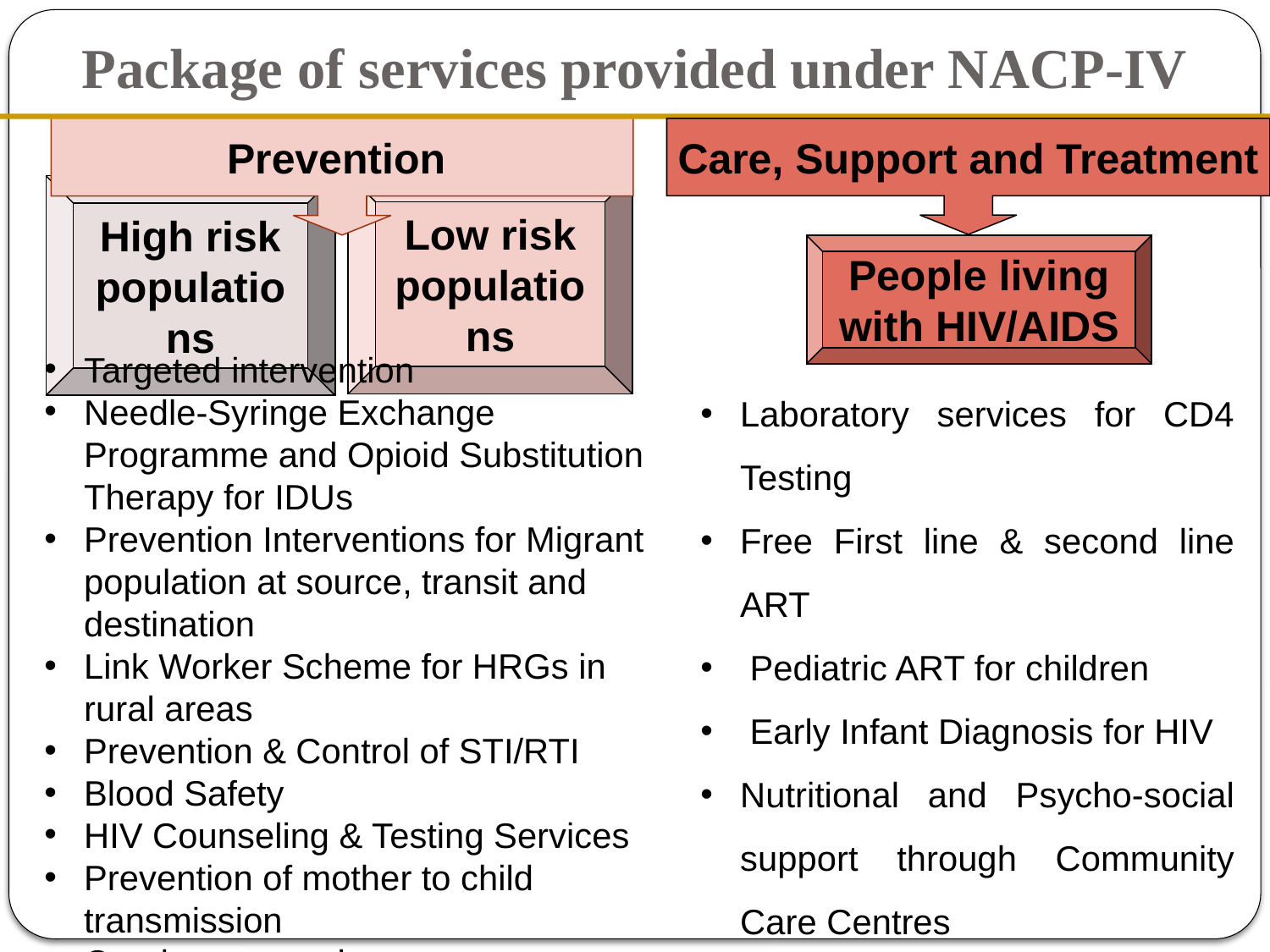

# Package of services provided under NACP-IV

Prevention
Care, Support and Treatment
Low risk populations
High risk populations
People living with HIV/AIDS
Targeted intervention
Needle-Syringe Exchange Programme and Opioid Substitution Therapy for IDUs
Prevention Interventions for Migrant population at source, transit and destination
Link Worker Scheme for HRGs in rural areas
Prevention & Control of STI/RTI
Blood Safety
HIV Counseling & Testing Services
Prevention of mother to child transmission
Condom promotion
Social Mobilization,  Adolescent and Youth  Interventions Programme
Laboratory services for CD4 Testing
Free First line & second line ART
 Pediatric ART for children
 Early Infant Diagnosis for HIV
Nutritional and Psycho-social support through Community Care Centres
Treatment of Opportunistic Infections